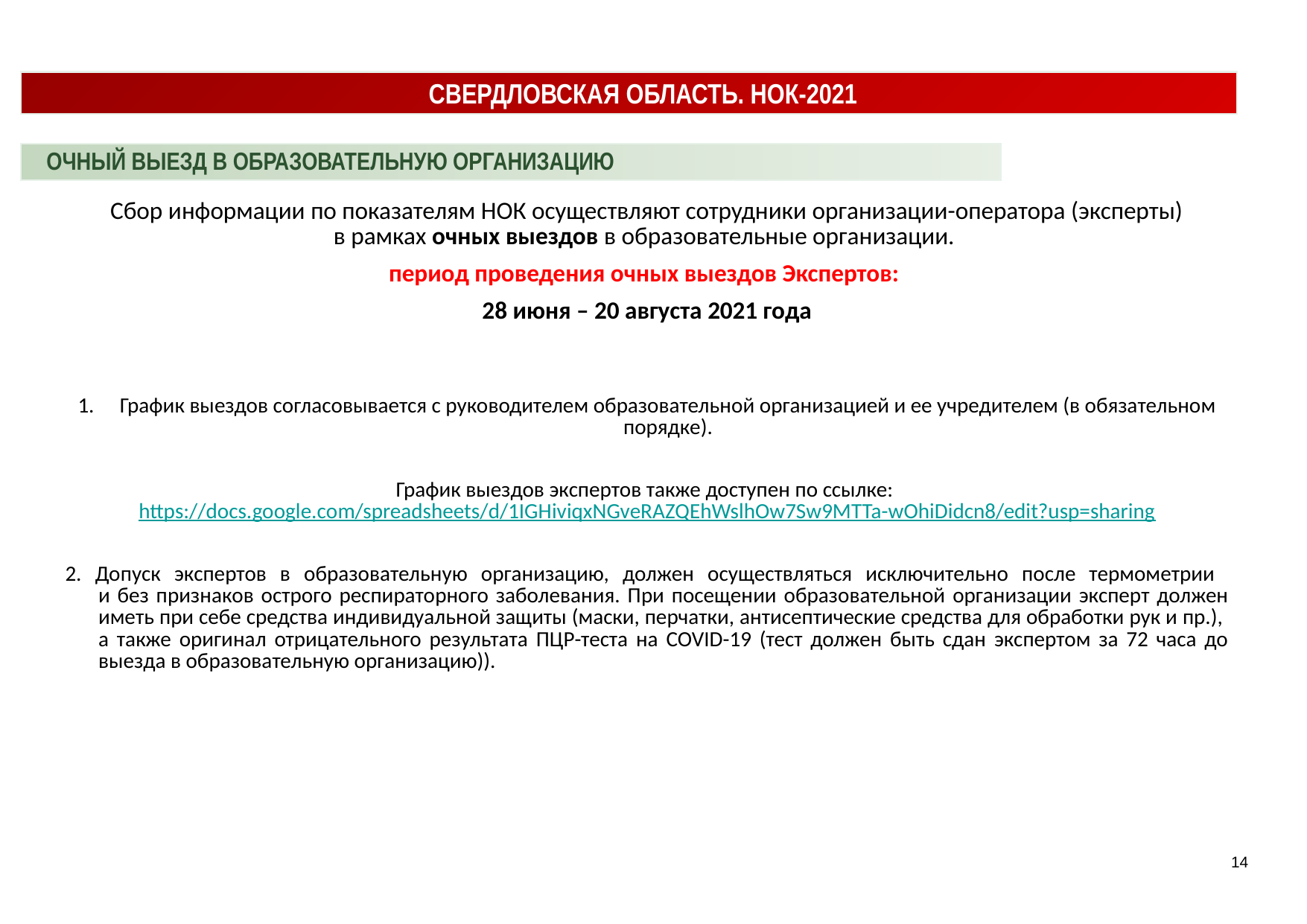

СВЕРДЛОВСКАЯ ОБЛАСТЬ. НОК-2021

ОЧНЫЙ ВЫЕЗД В ОБРАЗОВАТЕЛЬНУЮ ОРГАНИЗАЦИЮ
| Сбор информации по показателям НОК осуществляют сотрудники организации-оператора (эксперты) в рамках очных выездов в образовательные организации. период проведения очных выездов Экспертов: 28 июня – 20 августа 2021 года |
| --- |
| График выездов согласовывается с руководителем образовательной организацией и ее учредителем (в обязательном порядке). График выездов экспертов также доступен по ссылке: https://docs.google.com/spreadsheets/d/1IGHiviqxNGveRAZQEhWslhOw7Sw9MTTa-wOhiDidcn8/edit?usp=sharing 2. Допуск экспертов в образовательную организацию, должен осуществляться исключительно после термометрии и без признаков острого респираторного заболевания. При посещении образовательной организации эксперт должен иметь при себе средства индивидуальной защиты (маски, перчатки, антисептические средства для обработки рук и пр.), а также оригинал отрицательного результата ПЦР-теста на COVID-19 (тест должен быть сдан экспертом за 72 часа до выезда в образовательную организацию)). |
14